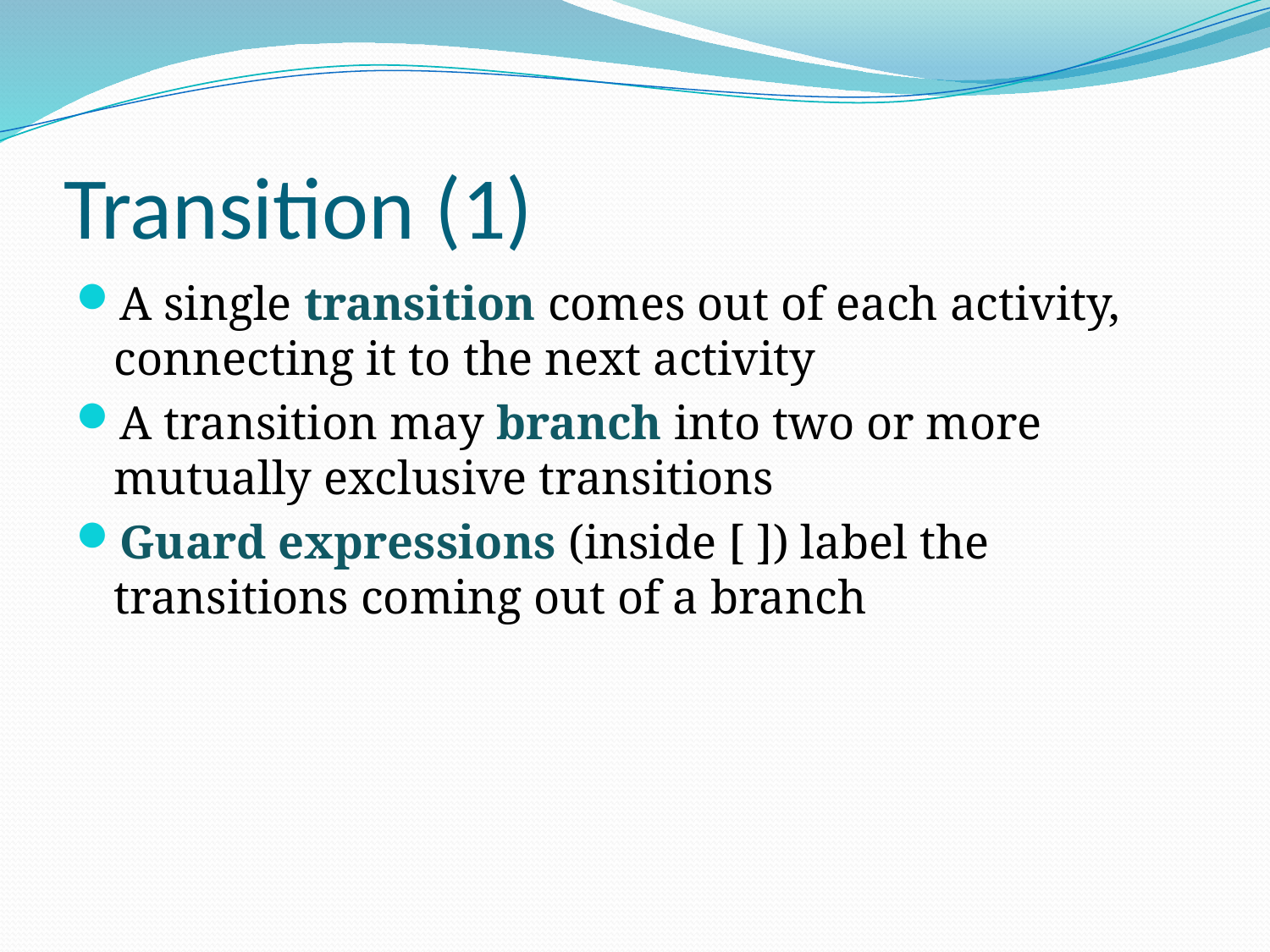

# Transition (1)
A single transition comes out of each activity, connecting it to the next activity
A transition may branch into two or more mutually exclusive transitions
Guard expressions (inside [ ]) label the transitions coming out of a branch